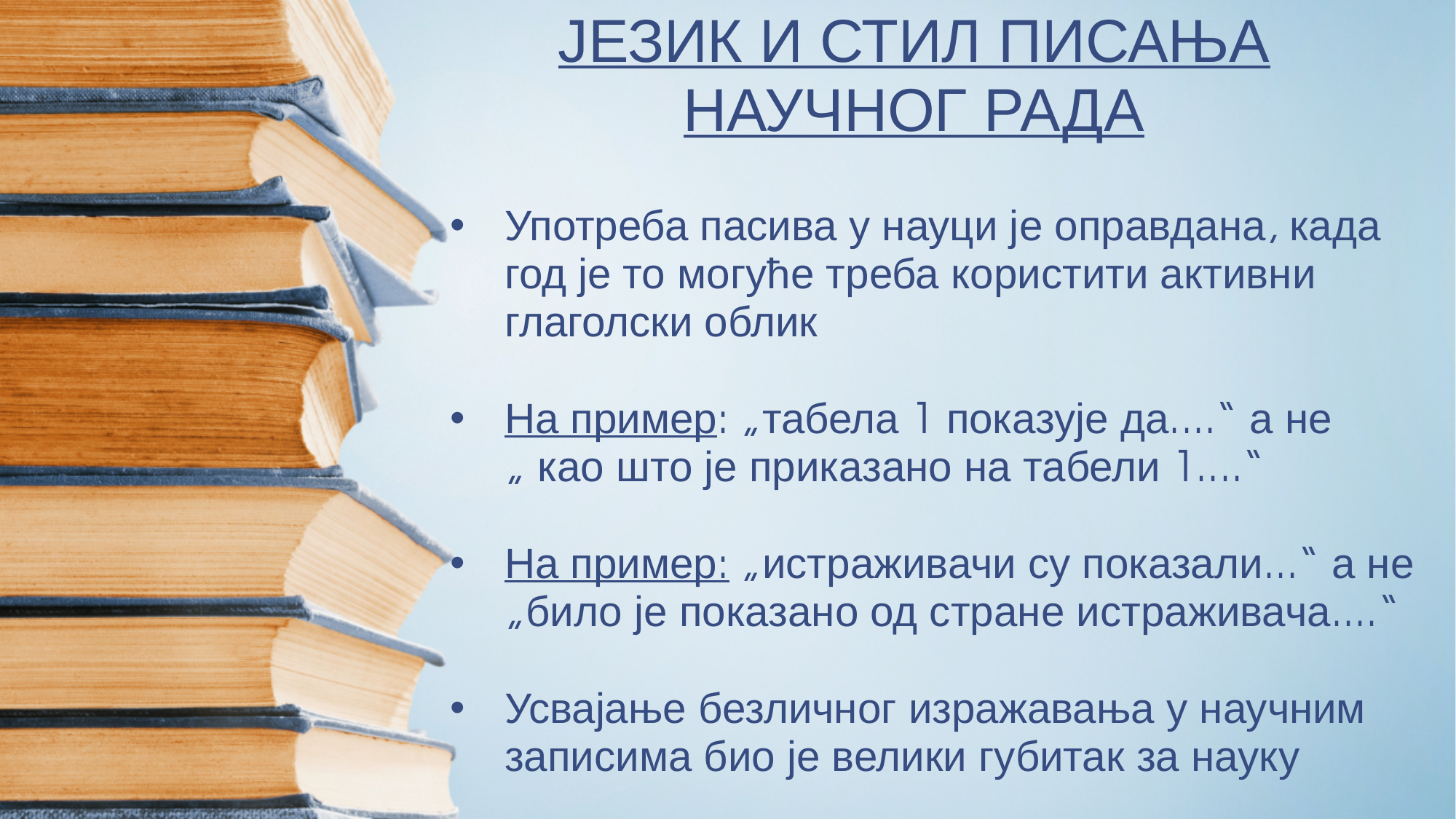

ЈЕЗИК И СТИЛ ПИСАЊА НАУЧНОГ РАДА
Употреба пасива у науци је оправдана, када год је то могуће треба користити активни глаголски облик

На пример: „табела 1 показује да....“ а не „ као што је приказано на табели 1....“

На пример: „истраживачи су показали...“ а не „било је показано од стране истраживача....“

Усвајање безличног изражавања у научним записима био је велики губитак за науку